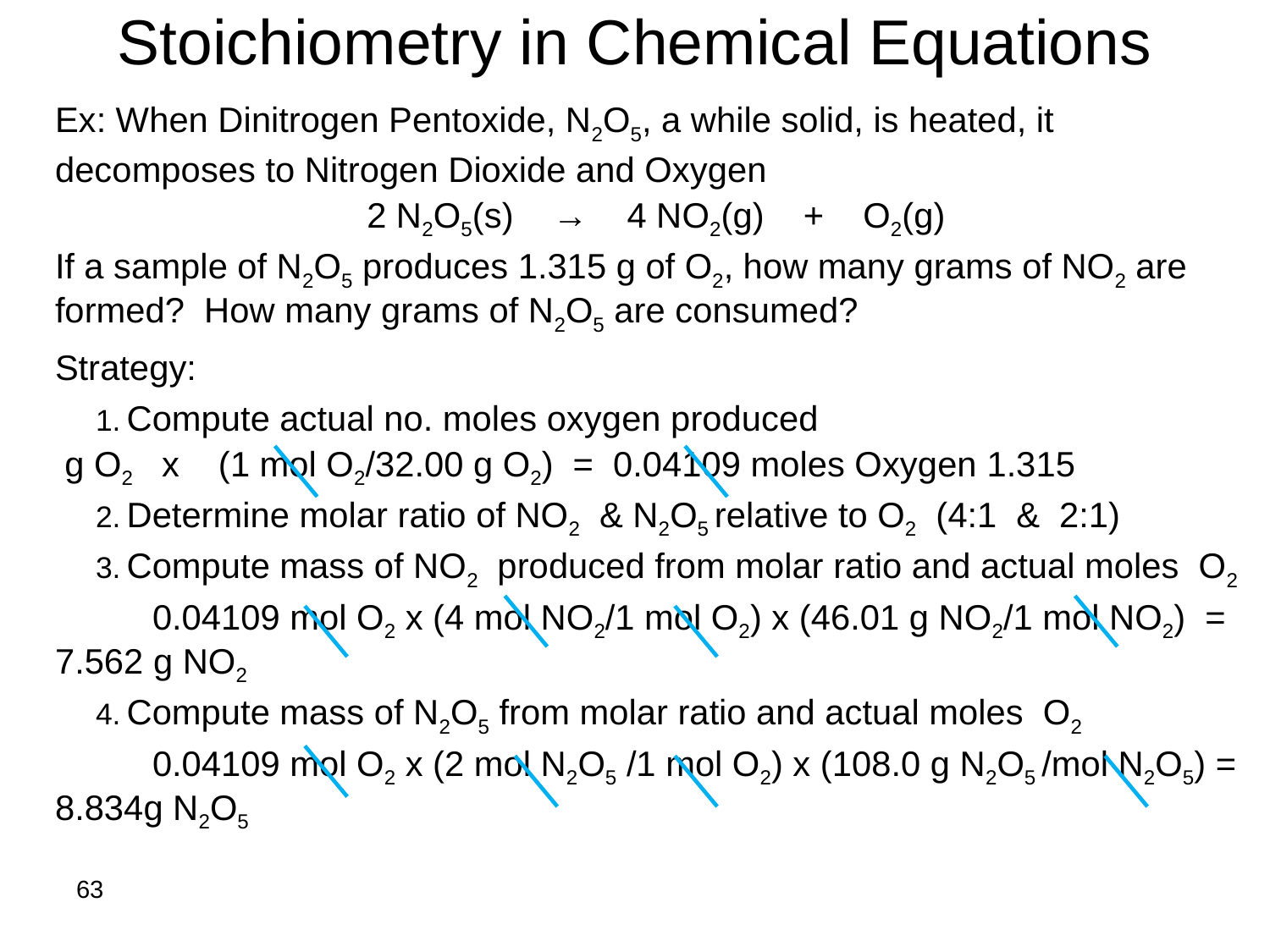

# Stoichiometry in Chemical Equations
Ex: When Dinitrogen Pentoxide, N2O5, a while solid, is heated, it decomposes to Nitrogen Dioxide and Oxygen
2 N2O5(s)    →    4 NO2(g)    +    O2(g)
If a sample of N2O5 produces 1.315 g of O2, how many grams of NO2 are formed?  How many grams of N2O5 are consumed?
Strategy:
Compute actual no. moles oxygen produced
        1.315 g O2     x    (1 mol O2/32.00 g O2)  =  0.04109 moles Oxygen
Determine molar ratio of NO2  & N2O5 relative to O2  (4:1  &  2:1)
Compute mass of NO2  produced from molar ratio and actual moles  O2
          0.04109 mol O2 x (4 mol NO2/1 mol O2) x (46.01 g NO2/1 mol NO2)  = 7.562 g NO2
Compute mass of N2O5 from molar ratio and actual moles  O2
          0.04109 mol O2 x (2 mol N2O5 /1 mol O2) x (108.0 g N2O5 /mol N2O5) =  8.834g N2O5

63